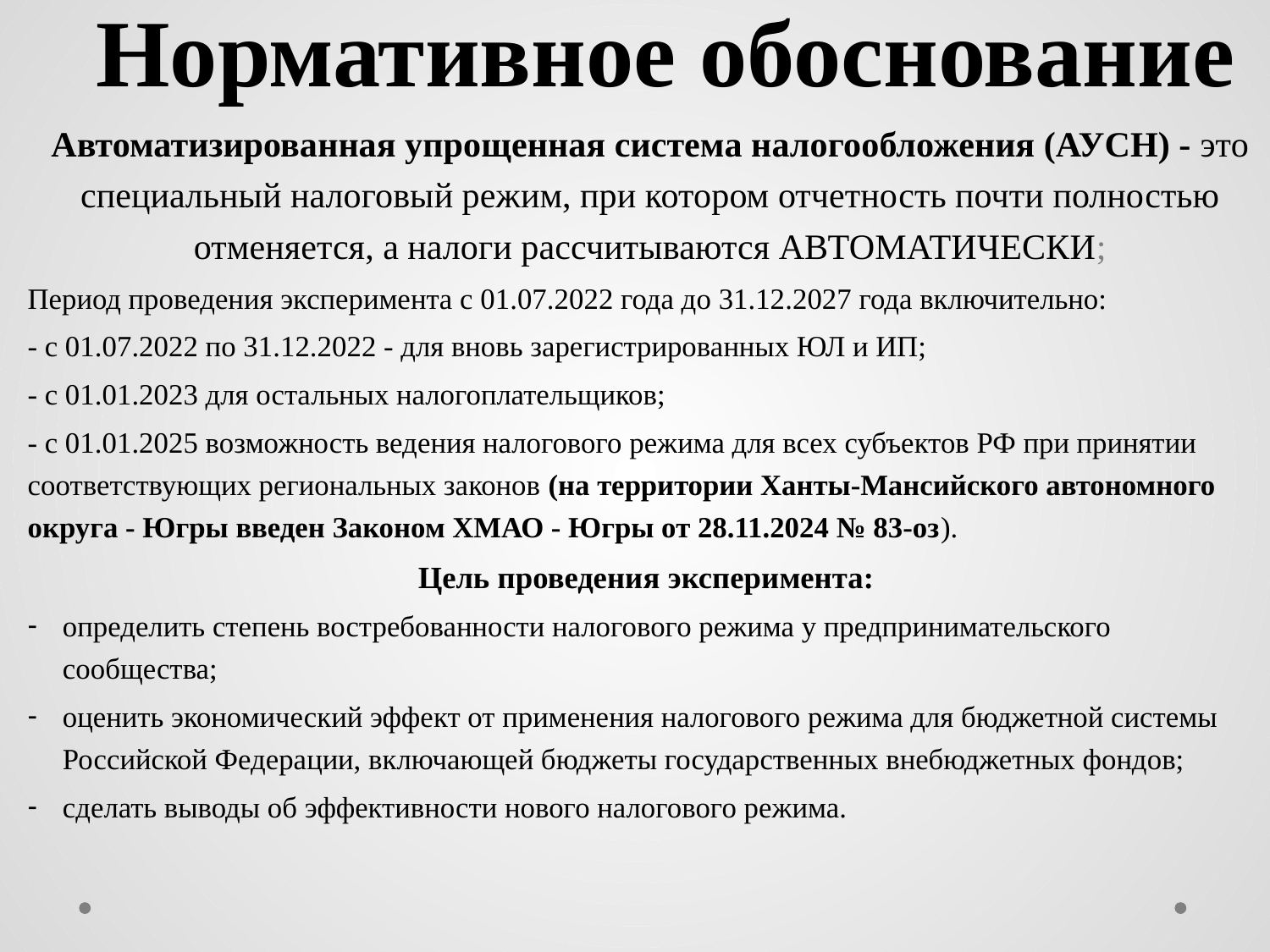

# Нормативное обоснование
Автоматизированная упрощенная система налогообложения (АУСН) - это специальный налоговый режим, при котором отчетность почти полностью отменяется, а налоги рассчитываются АВТОМАТИЧЕСКИ;
Период проведения эксперимента с 01.07.2022 года до 31.12.2027 года включительно:
- с 01.07.2022 по 31.12.2022 - для вновь зарегистрированных ЮЛ и ИП;
- с 01.01.2023 для остальных налогоплательщиков;
- с 01.01.2025 возможность ведения налогового режима для всех субъектов РФ при принятии соответствующих региональных законов (на территории Ханты-Мансийского автономного округа - Югры введен Законом ХМАО - Югры от 28.11.2024 № 83-оз).
Цель проведения эксперимента:
определить степень востребованности налогового режима у предпринимательского сообщества;
оценить экономический эффект от применения налогового режима для бюджетной системы Российской Федерации, включающей бюджеты государственных внебюджетных фондов;
сделать выводы об эффективности нового налогового режима.